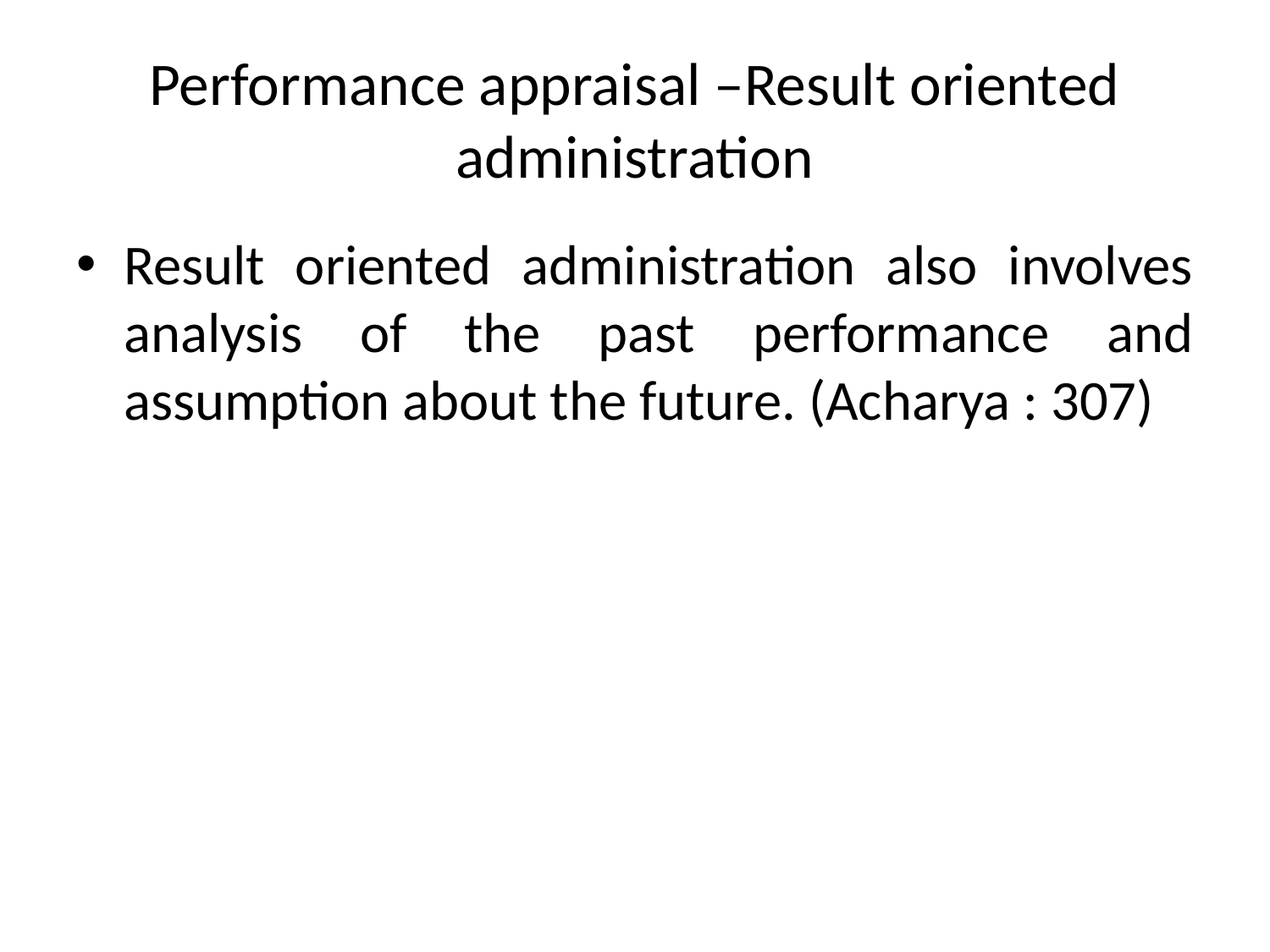

# Performance appraisal –Result oriented administration
Result oriented administration also involves analysis of the past performance and assumption about the future. (Acharya : 307)